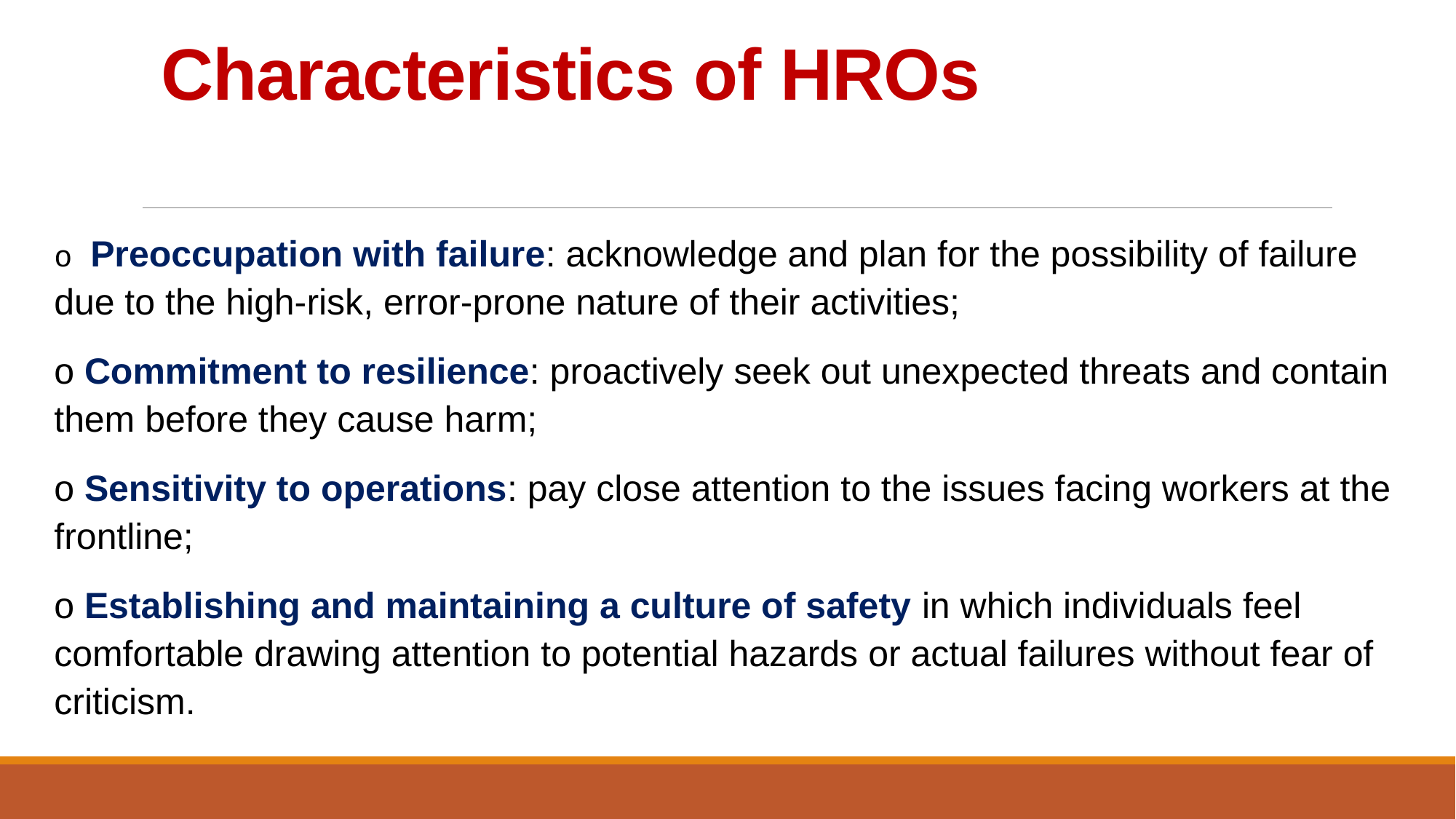

# Characteristics of HROs
o Preoccupation with failure: acknowledge and plan for the possibility of failure due to the high-risk, error-prone nature of their activities;
o Commitment to resilience: proactively seek out unexpected threats and contain them before they cause harm;
o Sensitivity to operations: pay close attention to the issues facing workers at the frontline;
o Establishing and maintaining a culture of safety in which individuals feel comfortable drawing attention to potential hazards or actual failures without fear of criticism.